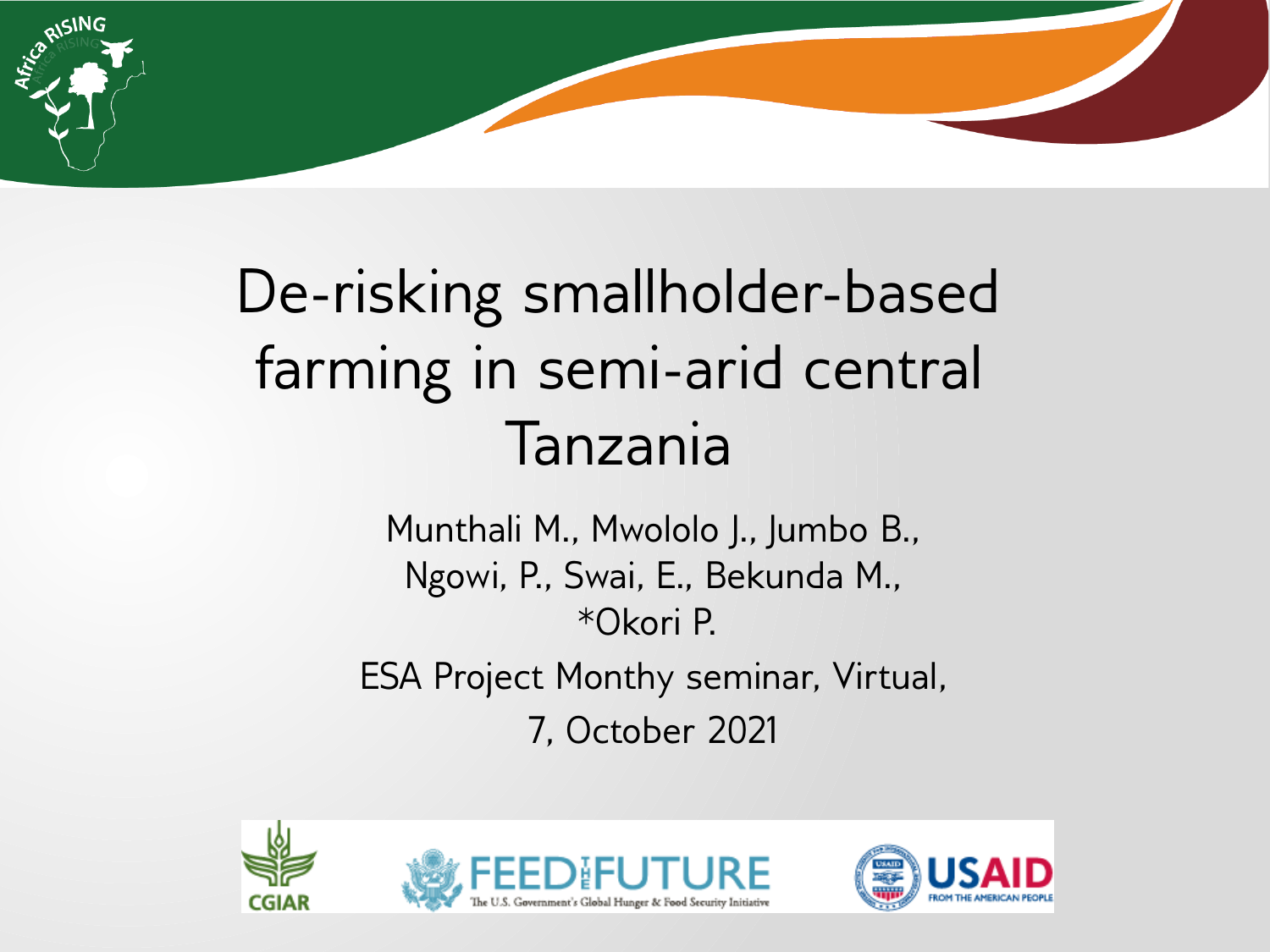

De-risking smallholder-based farming in semi-arid central Tanzania
Munthali M., Mwololo J., Jumbo B., Ngowi, P., Swai, E., Bekunda M., *Okori P.
ESA Project Monthy seminar, Virtual,
7, October 2021